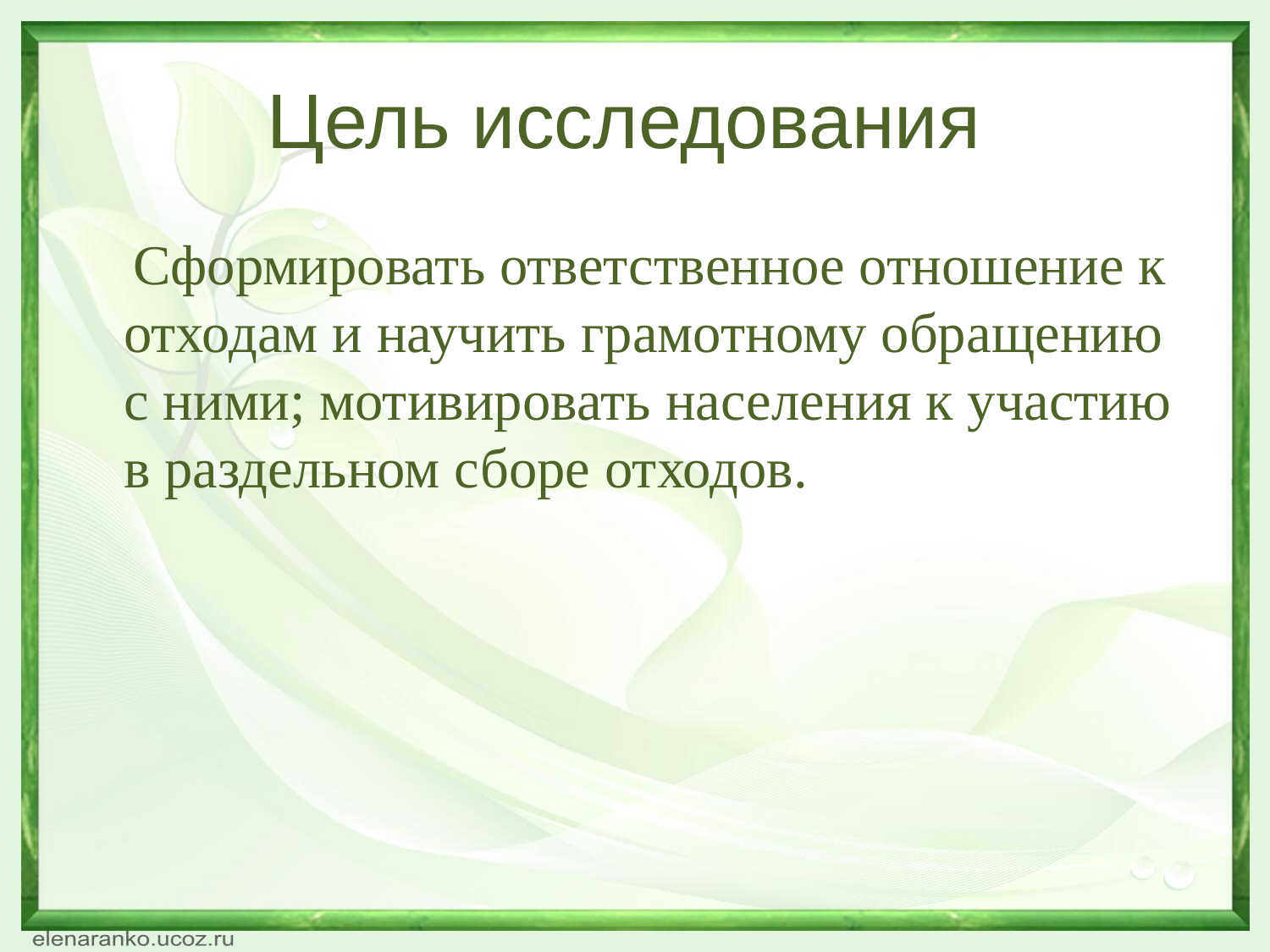

# Цель исследования
    Сформировать ответственное отношение к отходам и научить грамотному обращению с ними; мотивировать населения к участию в раздельном сборе отходов.